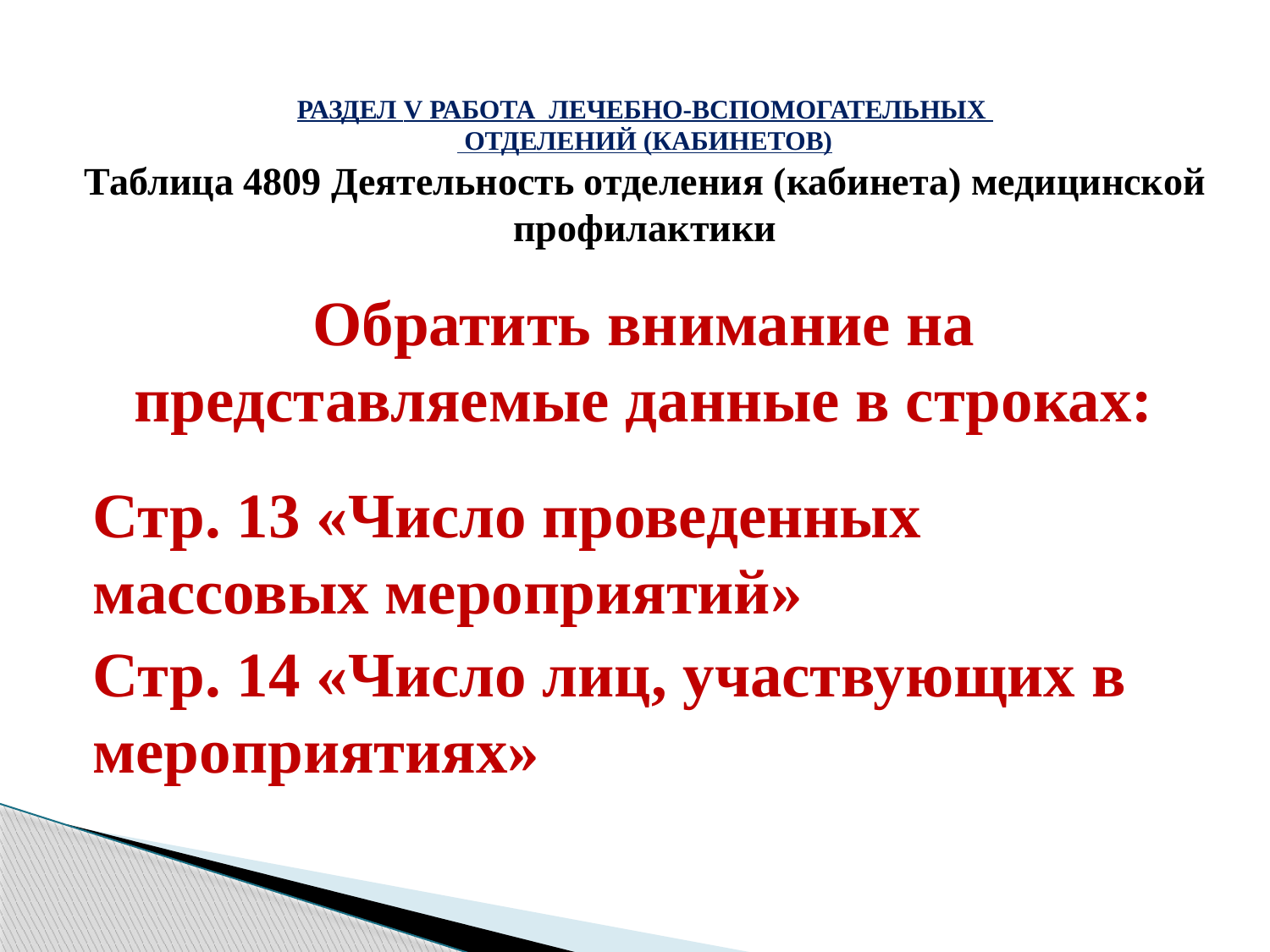

# РАЗДЕЛ V РАБОТА  ЛЕЧЕБНО-ВСПОМОГАТЕЛЬНЫХ ОТДЕЛЕНИЙ (КАБИНЕТОВ) Таблица 4809 Деятельность отделения (кабинета) медицинской профилактики
Обратить внимание на представляемые данные в строках:

Стр. 13 «Число проведенных массовых мероприятий»
Стр. 14 «Число лиц, участвующих в мероприятиях»